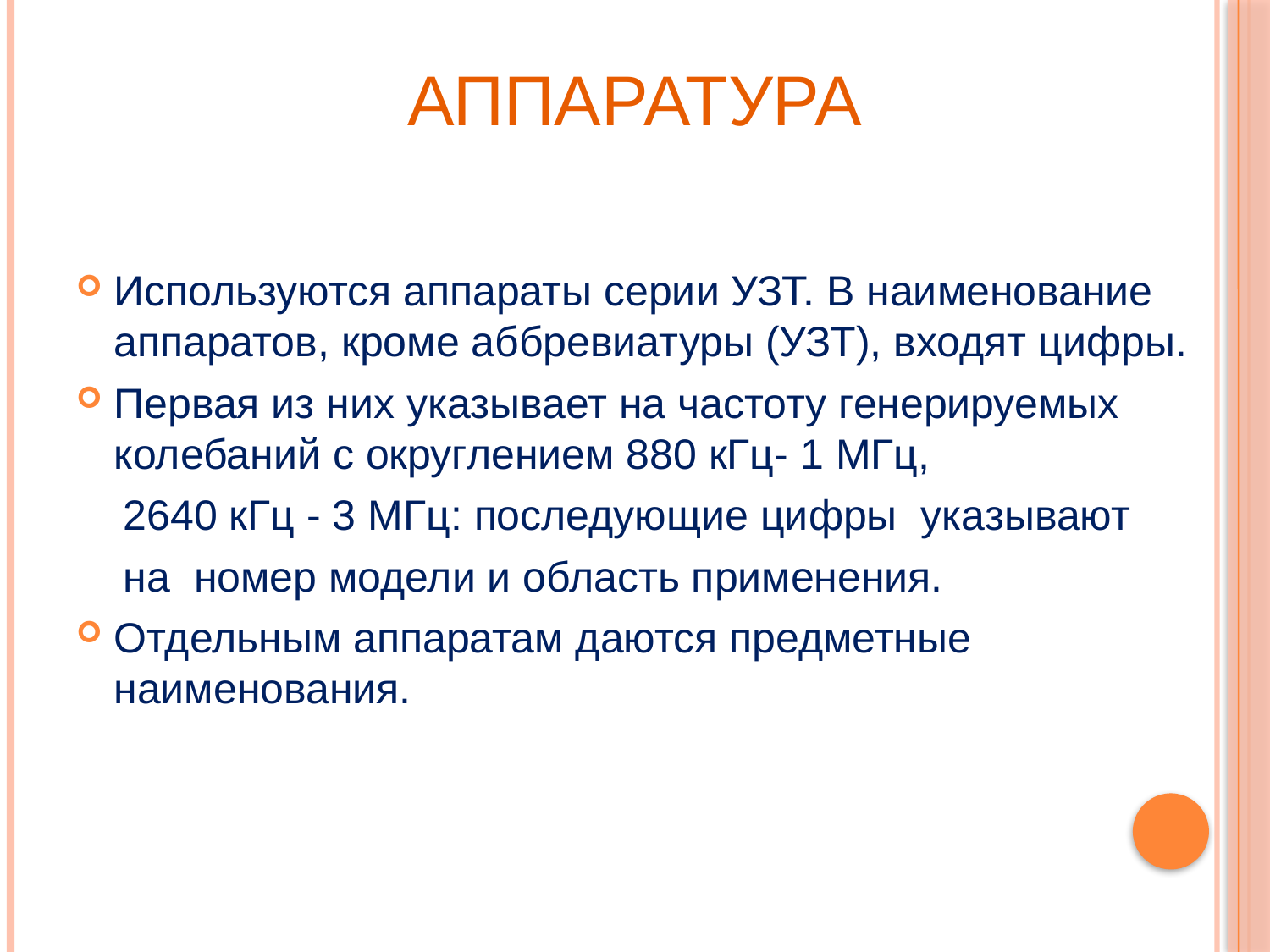

# Аппаратура

Используются аппараты серии УЗТ. В наименование аппаратов, кроме аббревиатуры (УЗТ), входят цифры.
Первая из них указывает на частоту генерируемых колебаний с округлением 880 кГц- 1 МГц,
    2640 кГц - 3 МГц: последующие цифры  указывают
    на  номер модели и область применения.
Отдельным аппаратам даются предметные наименования.